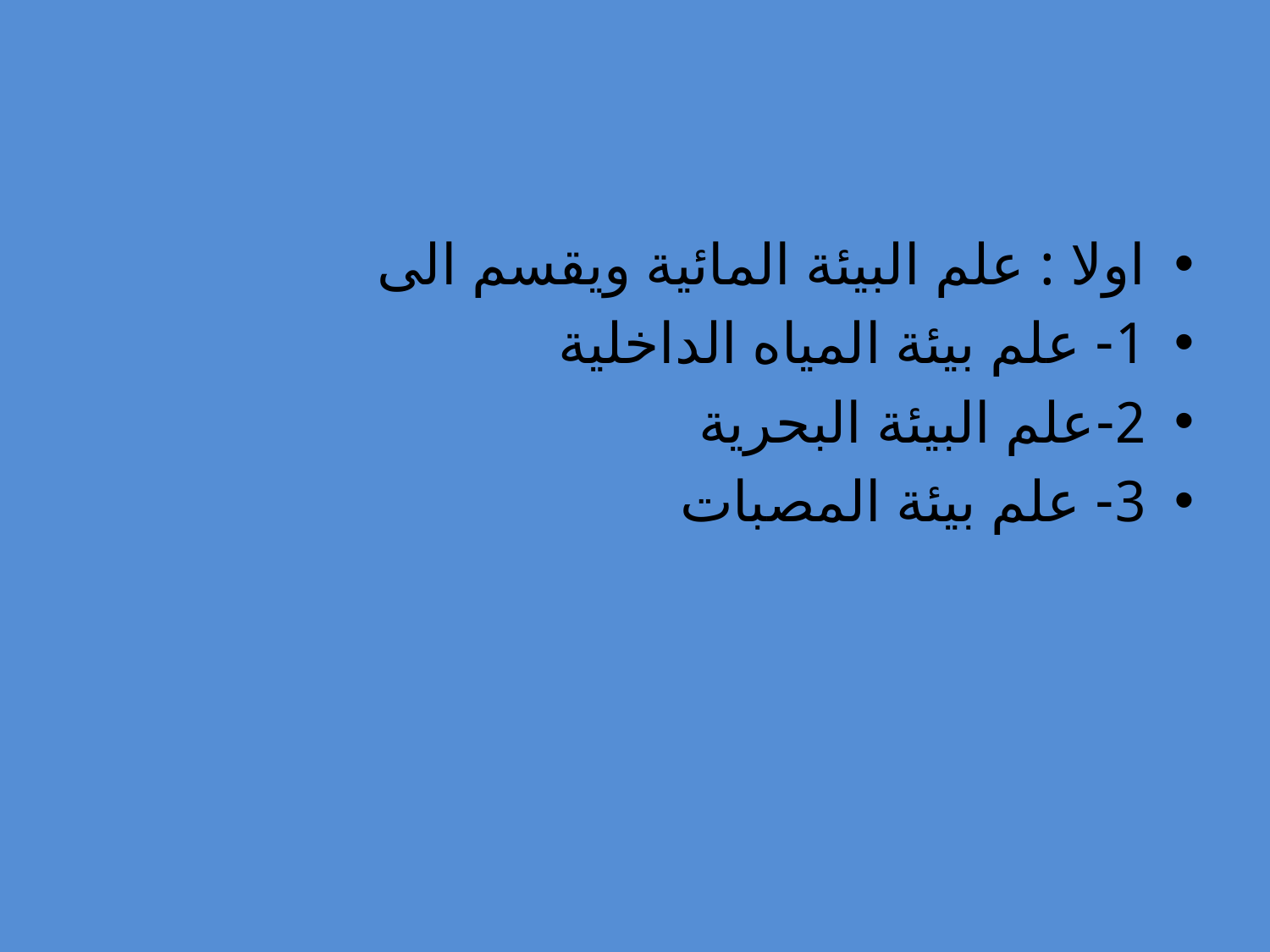

#
اولا : علم البيئة المائية ويقسم الى
1- علم بيئة المياه الداخلية
2-علم البيئة البحرية
3- علم بيئة المصبات